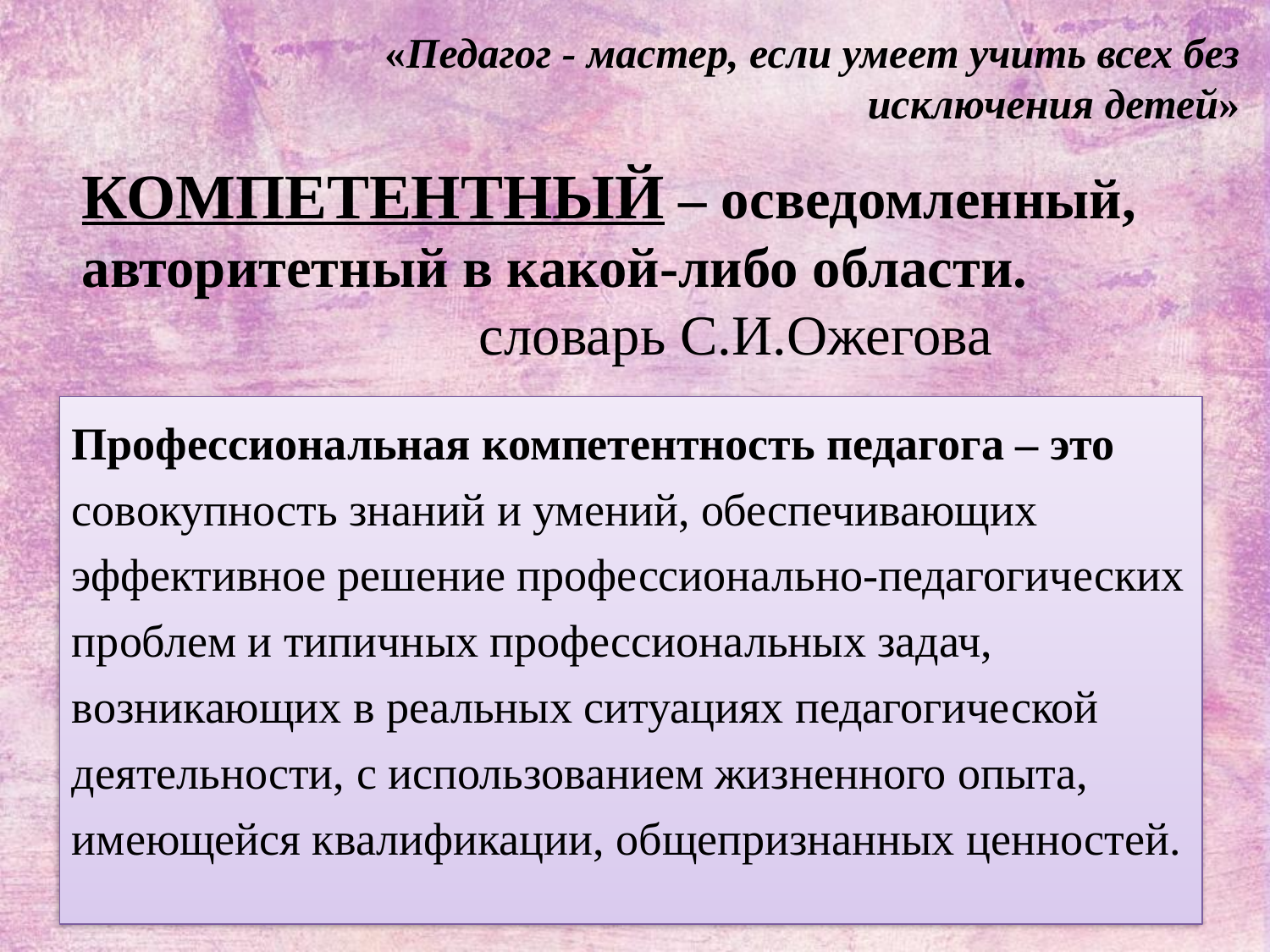

«Педагог - мастер, если умеет учить всех без исключения детей»
КОМПЕТЕНТНЫЙ – осведомленный,     авторитетный в какой-либо области.
                            словарь С.И.Ожегова
Профессиональная компетентность педагога – это совокупность знаний и умений, обеспечивающих эффективное решение профессионально-педагогических проблем и типичных профессиональных задач, возникающих в реальных ситуациях педагогической деятельности, с использованием жизненного опыта, имеющейся квалификации, общепризнанных ценностей.